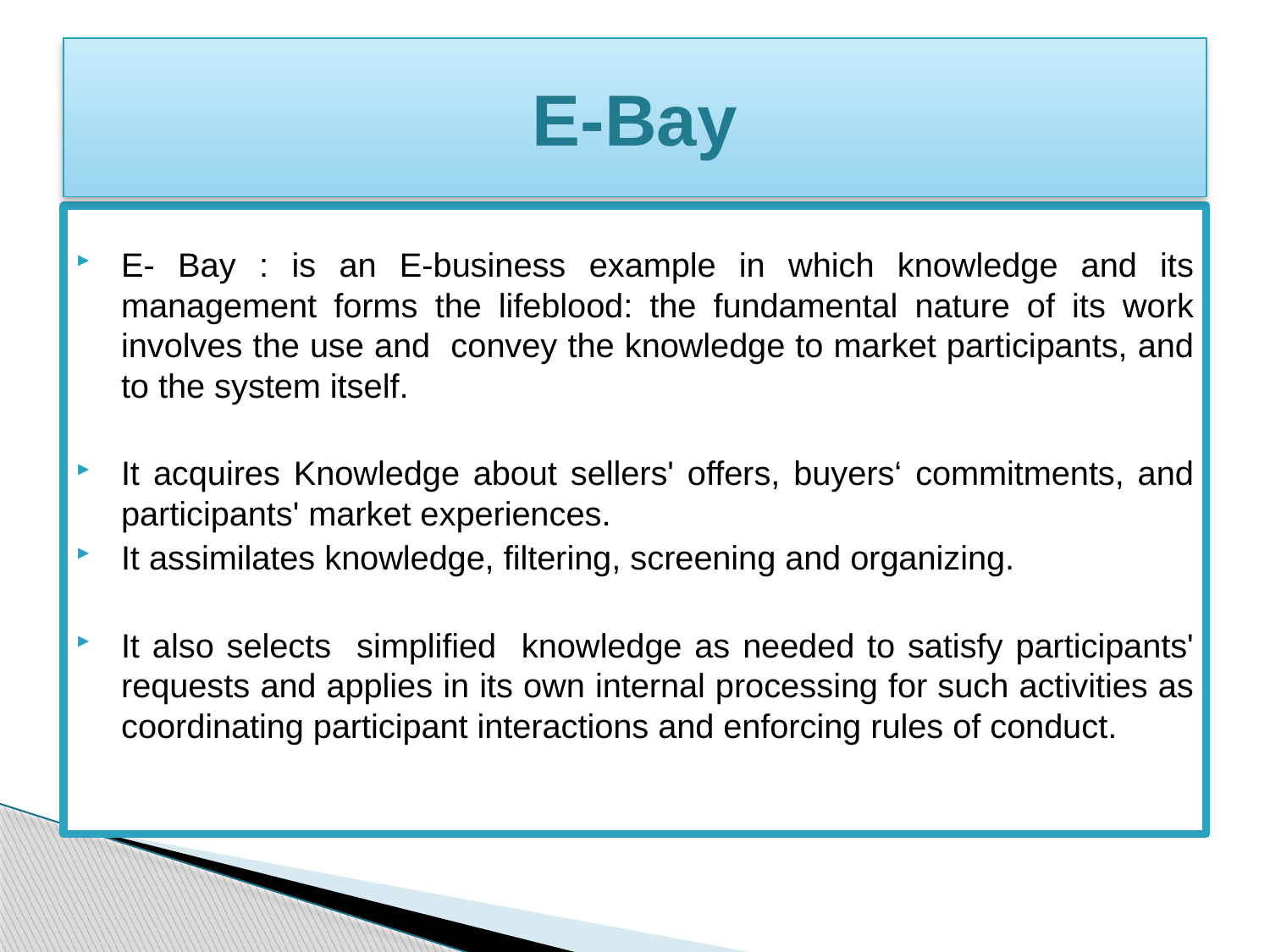

# E-Bay

E- Bay : is an E-business example in which knowledge and its management forms the lifeblood: the fundamental nature of its work involves the use and  convey the knowledge to market participants, and to the system itself.

It acquires Knowledge about sellers' offers, buyers‘ commitments, and participants' market experiences.
It assimilates knowledge, filtering, screening and organizing.

It also selects  simplified  knowledge as needed to satisfy participants' requests and applies in its own internal processing for such activities as coordinating participant interactions and enforcing rules of conduct.